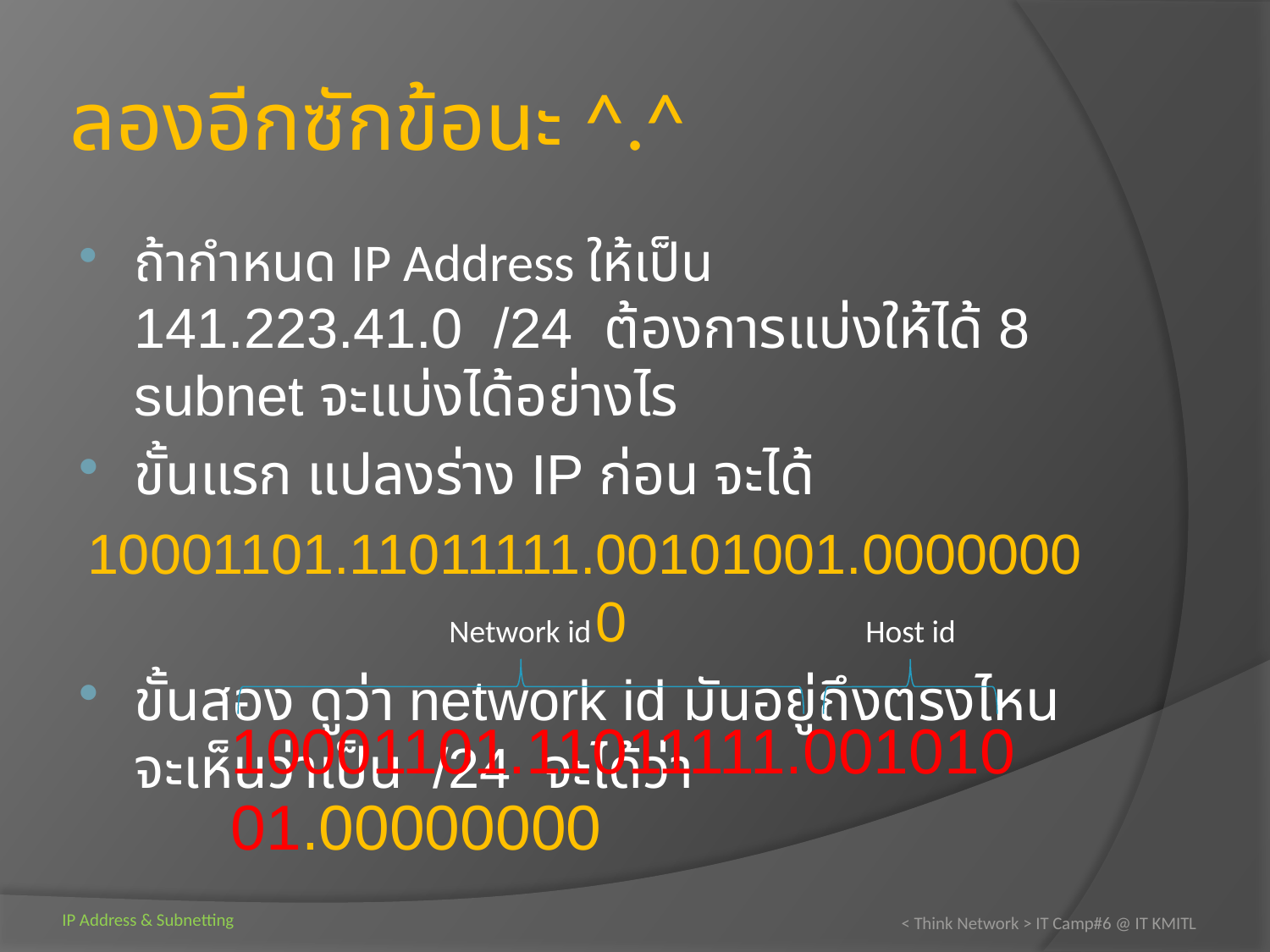

# ลองอีกซักข้อนะ ^.^
ถ้ากำหนด IP Address ให้เป็น 141.223.41.0  /24  ต้องการแบ่งให้ได้ 8 subnet จะแบ่งได้อย่างไร
ขั้นแรก แปลงร่าง IP ก่อน จะได้
10001101.11011111.00101001.00000000
ขั้นสอง ดูว่า network id มันอยู่ถึงตรงไหน จะเห็นว่าเป็น  /24  จะได้ว่า

Network id
Host id
10001101.11011111.00101001.00000000

< Think Network > IT Camp#6 @ IT KMITL